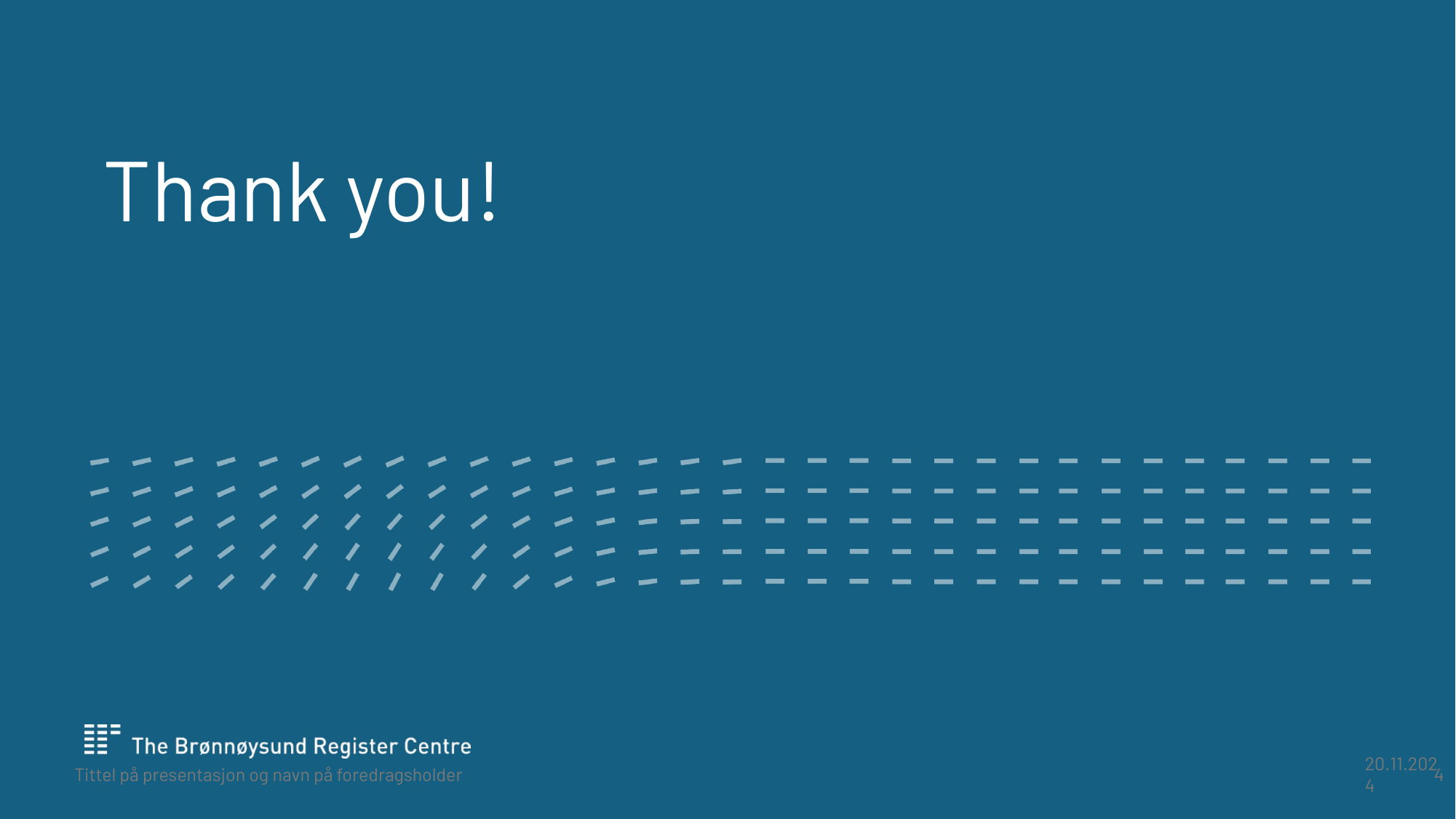

# Thank you!
Tittel på presentasjon og navn på foredragsholder
20.11.2024
4